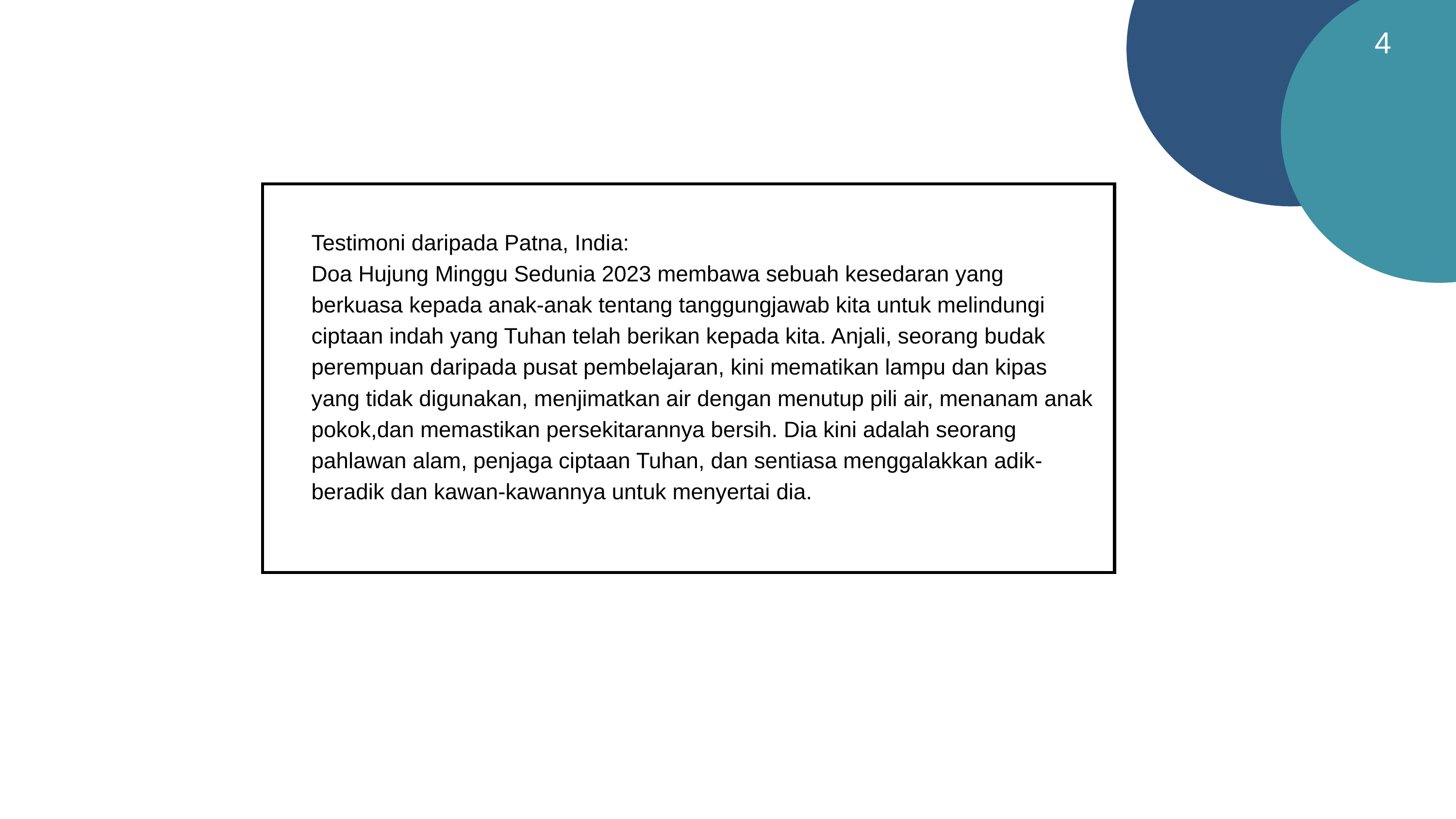

4

Testimoni daripada Patna, India:
Doa Hujung Minggu Sedunia 2023 membawa sebuah kesedaran yang berkuasa kepada anak-anak tentang tanggungjawab kita untuk melindungi ciptaan indah yang Tuhan telah berikan kepada kita. Anjali, seorang budak perempuan daripada pusat pembelajaran, kini mematikan lampu dan kipas yang tidak digunakan, menjimatkan air dengan menutup pili air, menanam anak pokok,dan memastikan persekitarannya bersih. Dia kini adalah seorang pahlawan alam, penjaga ciptaan Tuhan, dan sentiasa menggalakkan adik-beradik dan kawan-kawannya untuk menyertai dia.